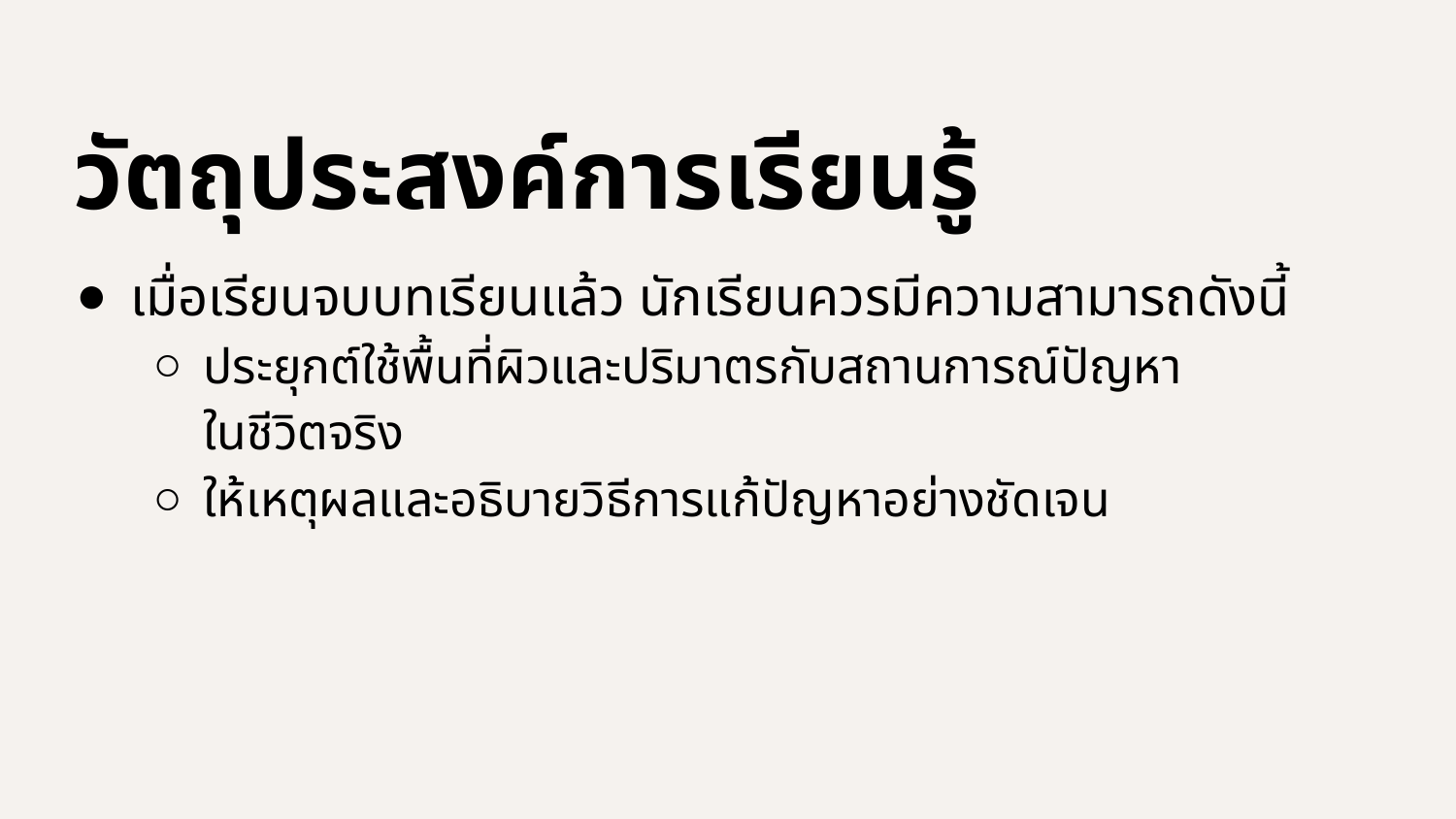

# วัตถุประสงค์การเรียนรู้
เมื่อเรียนจบบทเรียนแล้ว นักเรียนควรมีความสามารถดังนี้
ประยุกต์ใช้พื้นที่ผิวและปริมาตรกับสถานการณ์ปัญหา
ในชีวิตจริง
ให้เหตุผลและอธิบายวิธีการแก้ปัญหาอย่างชัดเจน